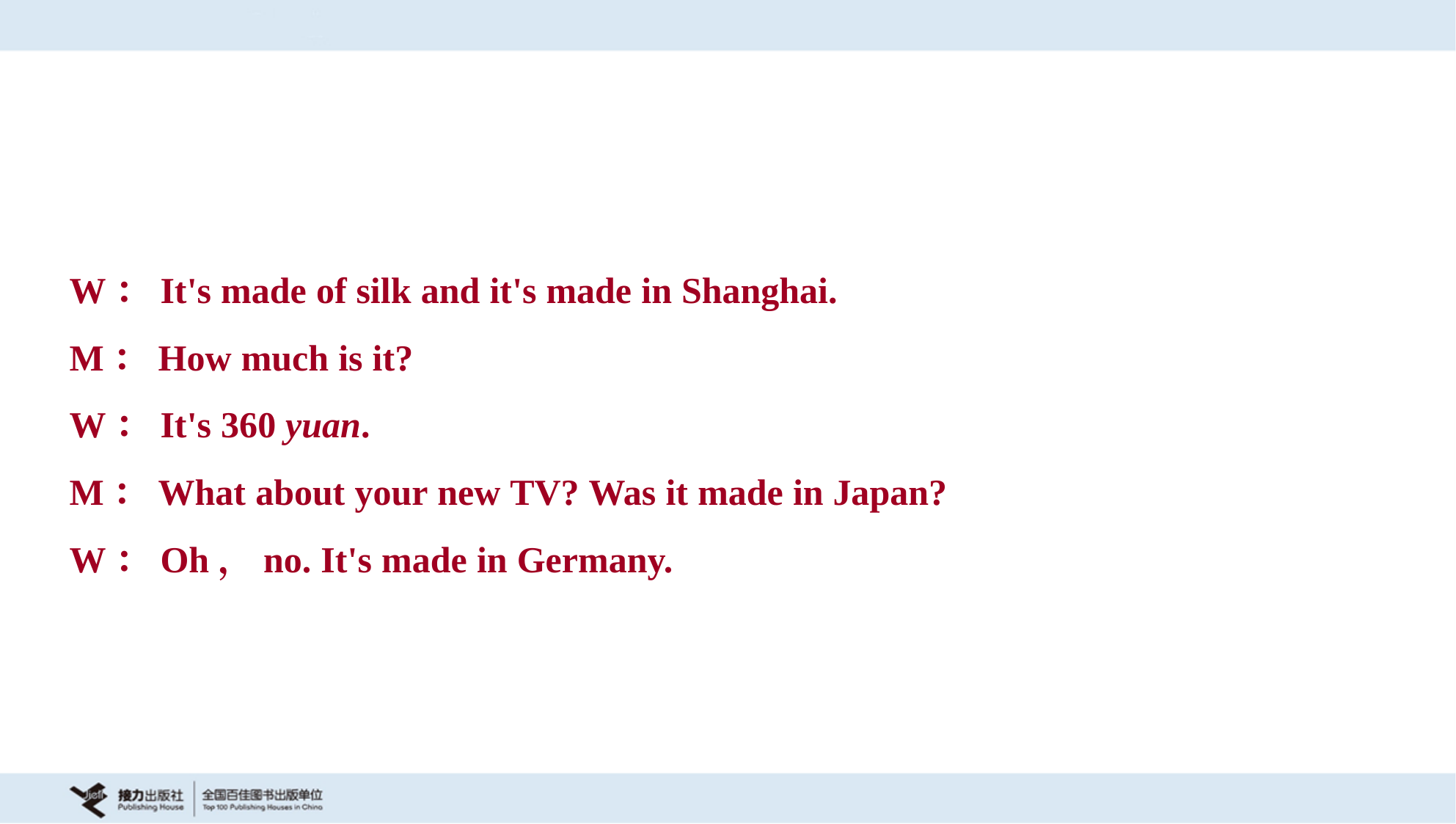

W：It's made of silk and it's made in Shanghai.
M：How much is it?
W：It's 360 yuan.
M：What about your new TV? Was it made in Japan?
W：Oh，no. It's made in Germany.